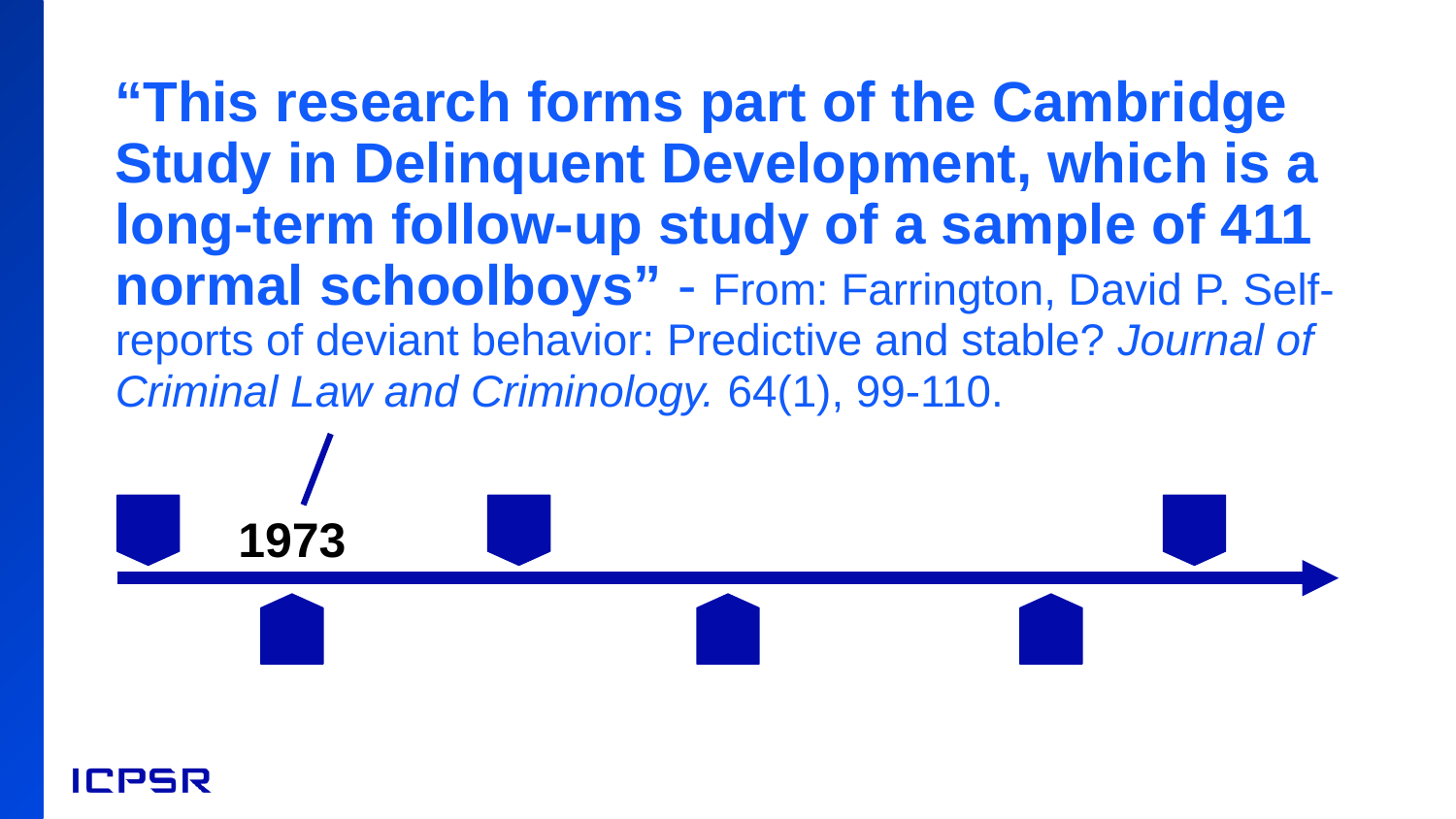

# Citations of a study over time: 1973
“This research forms part of the Cambridge Study in Delinquent Development, which is a long-term follow-up study of a sample of 411 normal schoolboys” - From: Farrington, David P. Self-reports of deviant behavior: Predictive and stable? Journal of Criminal Law and Criminology. 64(1), 99-110.
1973